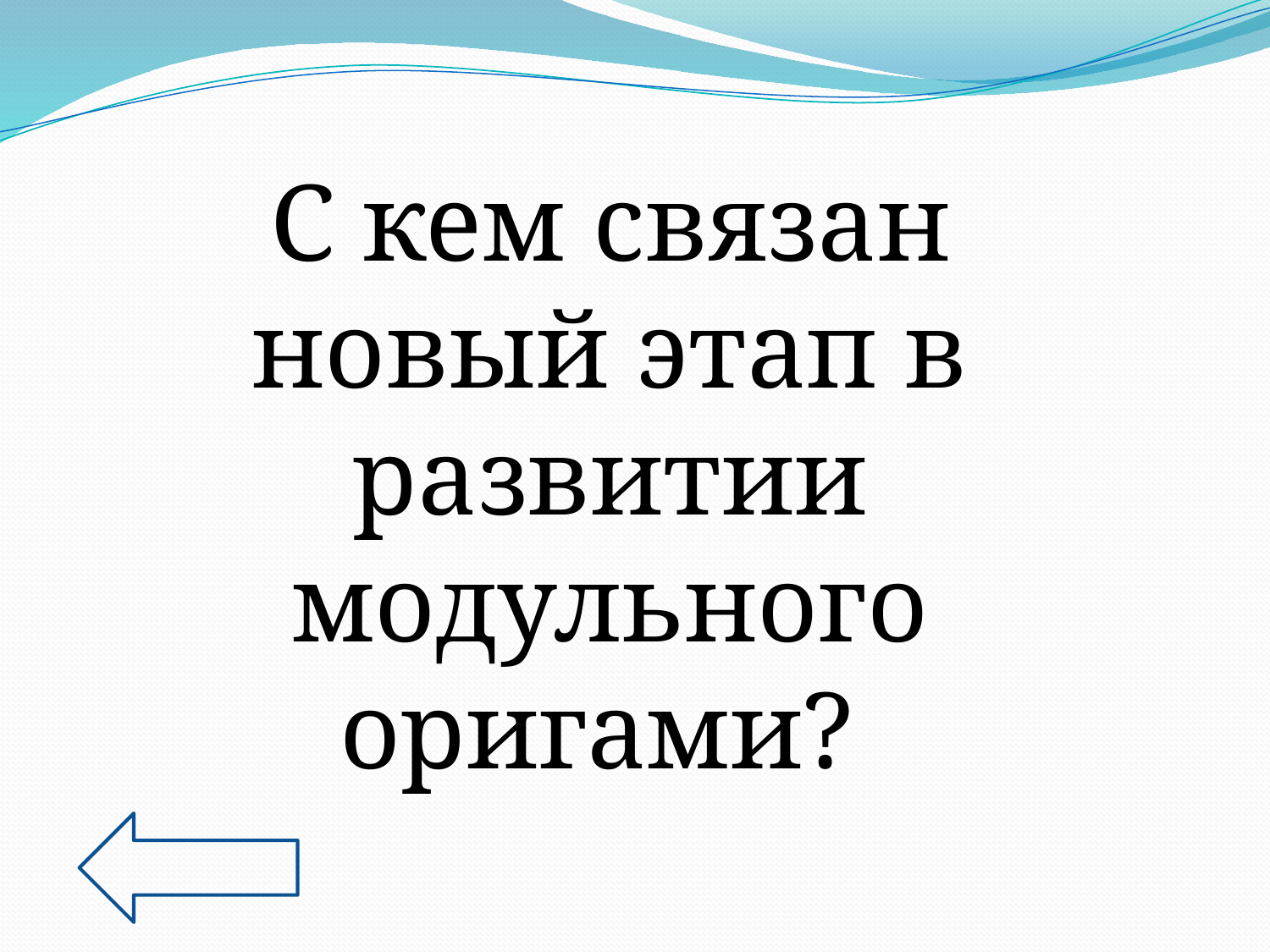

С кем связан новый этап в развитии модульного оригами?